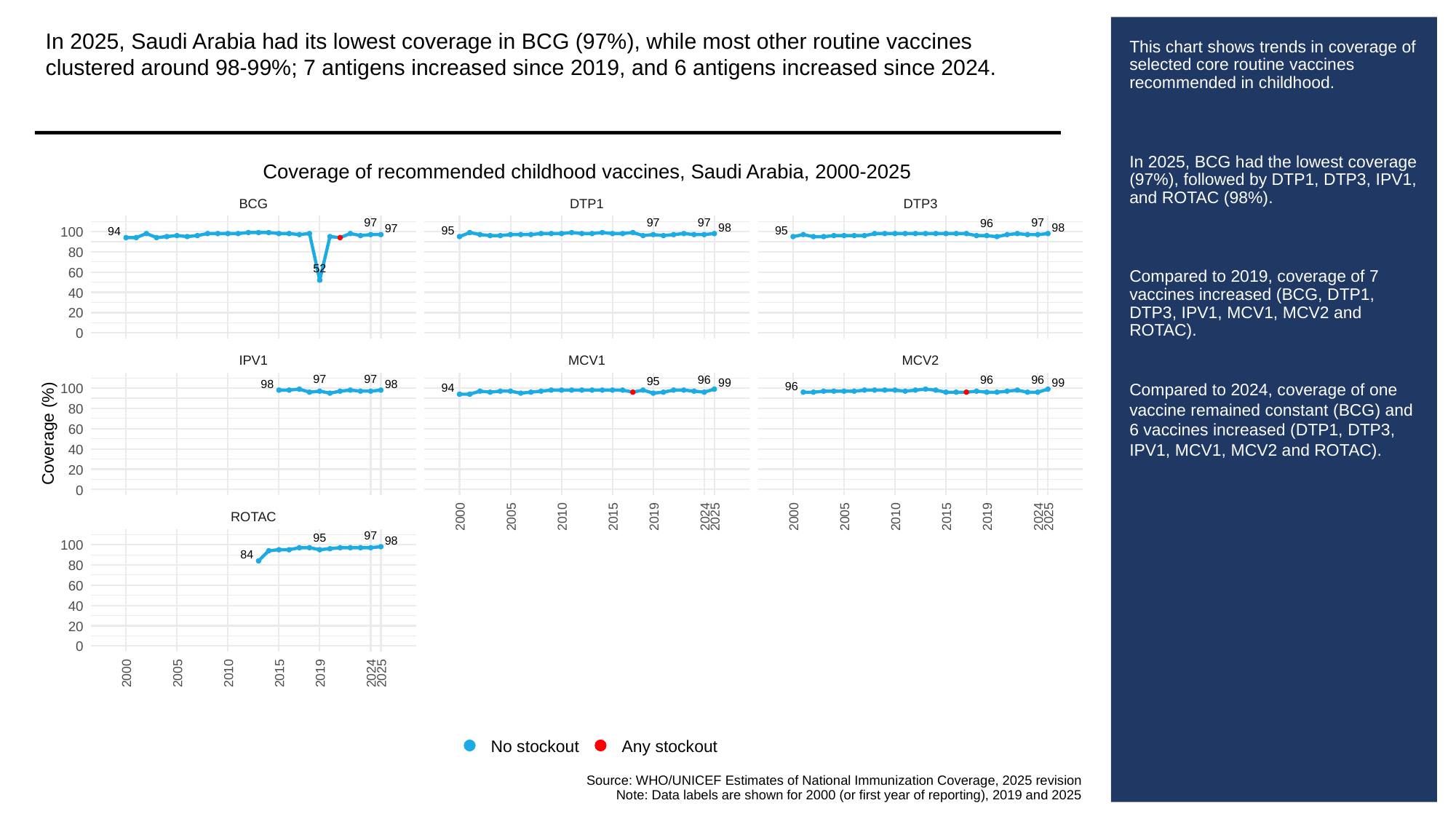

In 2025, Saudi Arabia had its lowest coverage in BCG (97%), while most other routine vaccines clustered around 98-99%; 7 antigens increased since 2019, and 6 antigens increased since 2024.
# This chart shows trends in coverage of selected core routine vaccines recommended in childhood.

In 2025, BCG had the lowest coverage (97%), followed by DTP1, DTP3, IPV1, and ROTAC (98%).

Compared to 2019, coverage of 7 vaccines increased (BCG, DTP1, DTP3, IPV1, MCV1, MCV2 and ROTAC).

Compared to 2024, coverage of one vaccine remained constant (BCG) and 6 vaccines increased (DTP1, DTP3, IPV1, MCV1, MCV2 and ROTAC).

Coverage of recommended childhood vaccines, Saudi Arabia, 2000-2025
BCG
DTP1
DTP3

97
97
97
97
96

98
98
97
95
95
100
94

80

52
60

40

20

0

IPV1
MCV1
MCV2

97
97
96
96
96
95

99
99
98
98
96
100
94

80

60
Coverage (%)

40

20

0

ROTAC
2000
2005
2010
2015
2019
2024
2025
2000
2005
2010
2015
2019
2024
2025

97
95

98
100

84

80

60

40

20

0

2000
2005
2010
2015
2019
2024
2025
No stockout
Any stockout

Source: WHO/UNICEF Estimates of National Immunization Coverage, 2025 revision
Note: Data labels are shown for 2000 (or first year of reporting), 2019 and 2025